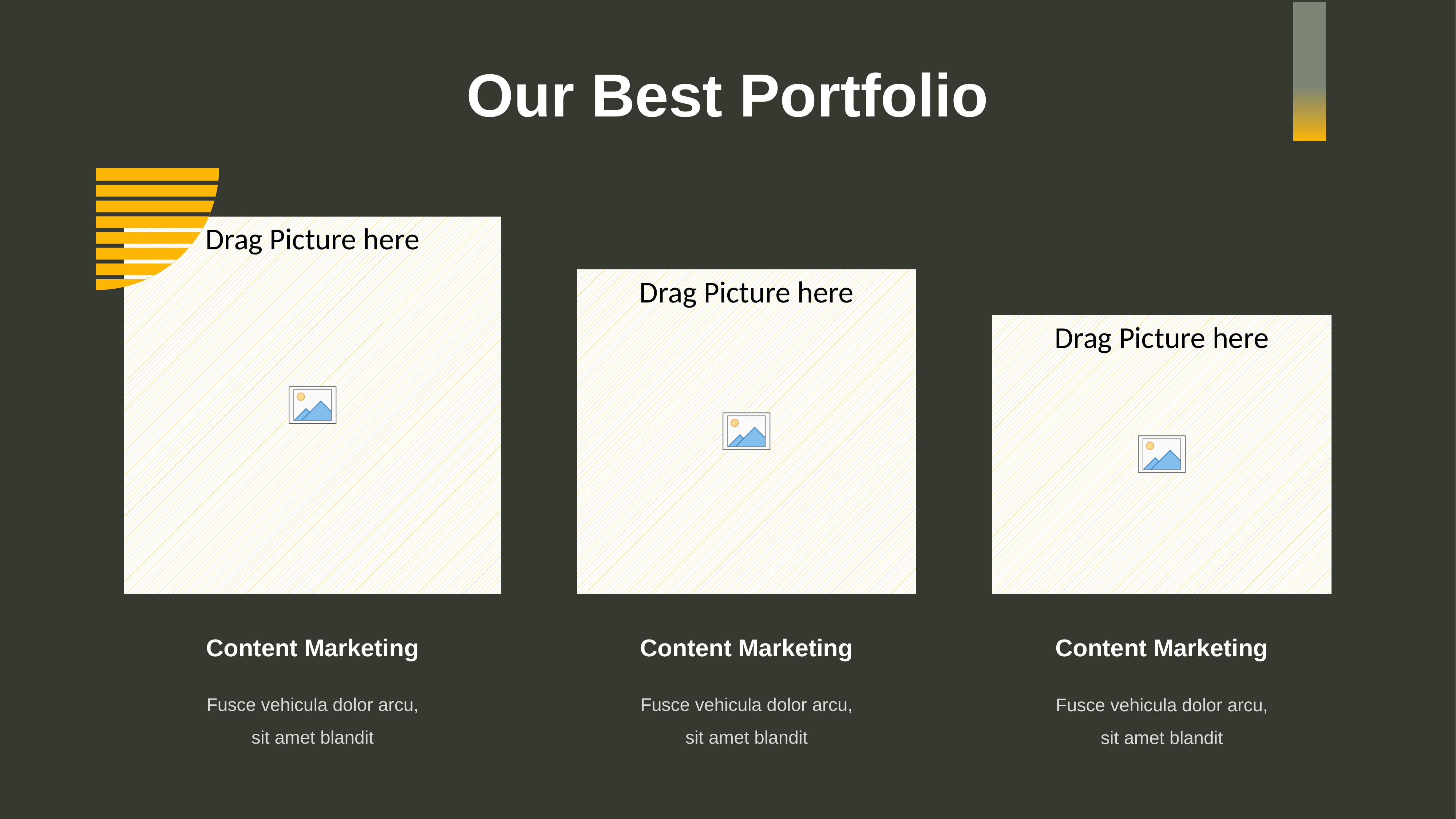

Our Best Portfolio

Content Marketing
Content Marketing
Content Marketing
Fusce vehicula dolor arcu, sit amet blandit
Fusce vehicula dolor arcu, sit amet blandit
Fusce vehicula dolor arcu, sit amet blandit